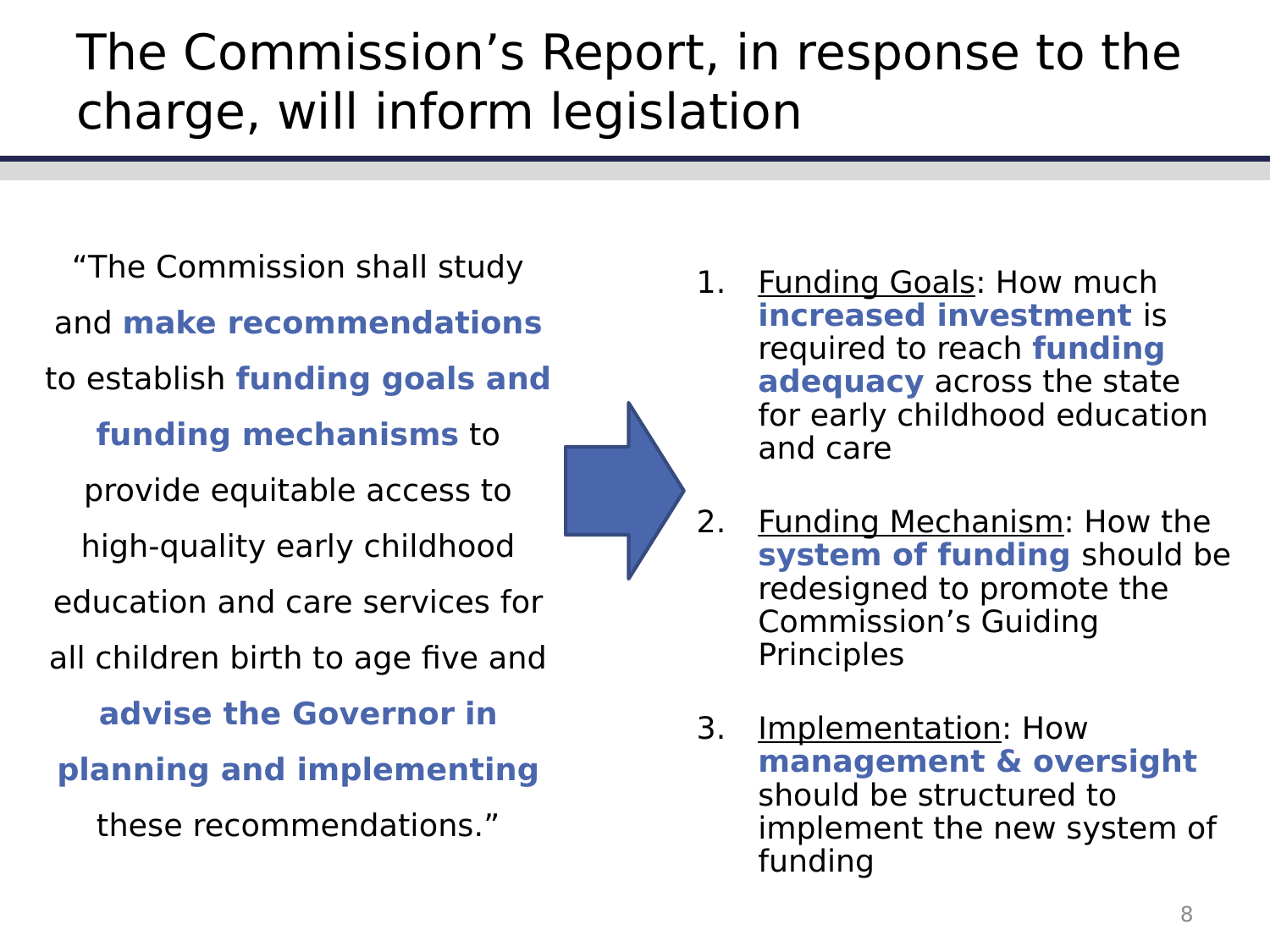

# The Commission’s Report, in response to the charge, will inform legislation
“The Commission shall study and make recommendations to establish funding goals and funding mechanisms to provide equitable access to high-quality early childhood education and care services for all children birth to age five and advise the Governor in planning and implementing these recommendations.”
Funding Goals: How much increased investment is required to reach funding adequacy across the state for early childhood education and care
Funding Mechanism: How the system of funding should be redesigned to promote the Commission’s Guiding Principles
Implementation: How management & oversight should be structured to implement the new system of funding

8